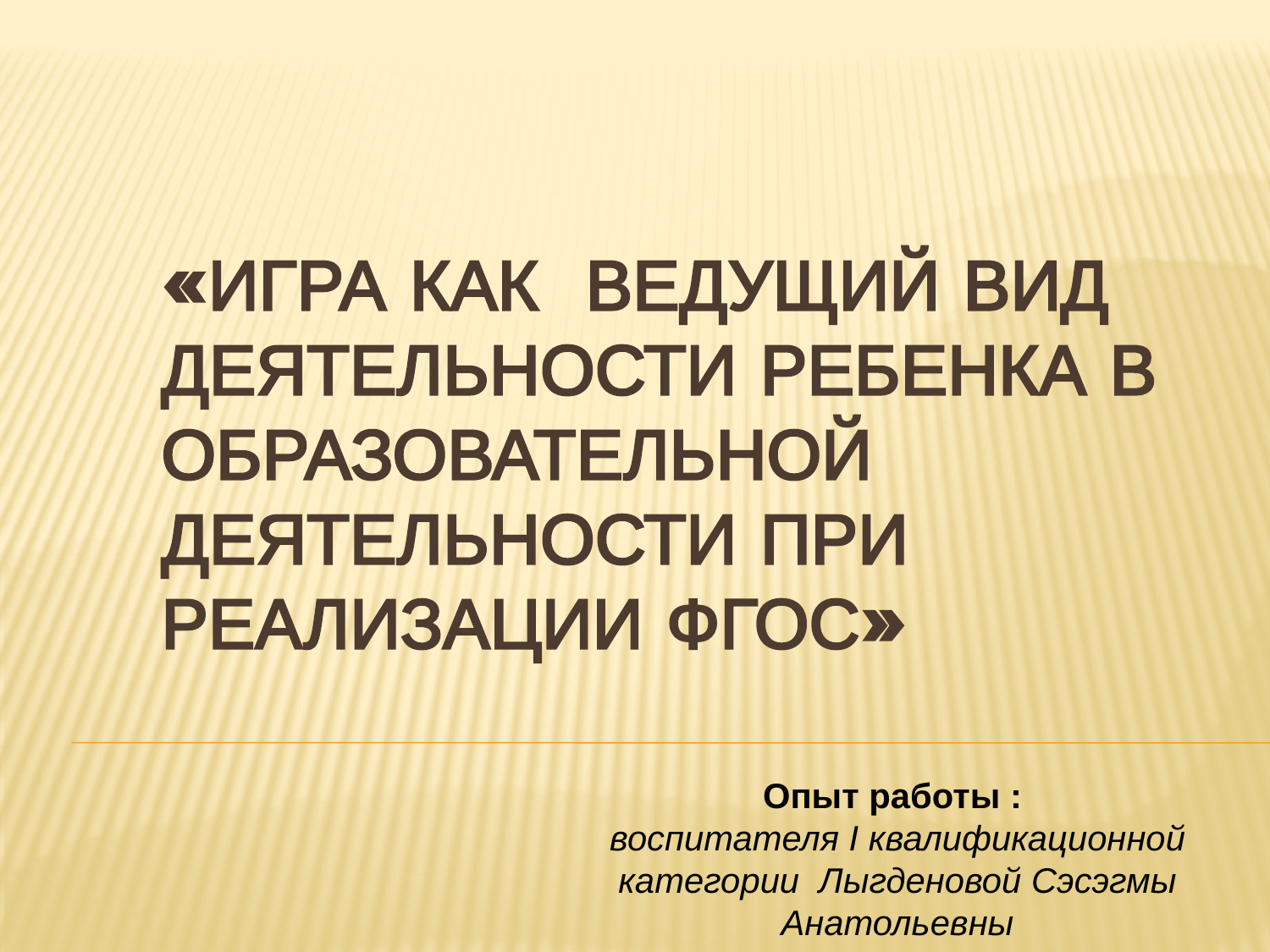

# «Игра как  ведущий вид деятельности ребенка в образовательной деятельности при реализации ФГОС»
Опыт работы :
воспитателя I квалификационной категории  Лыгденовой Сэсэгмы Анатольевны